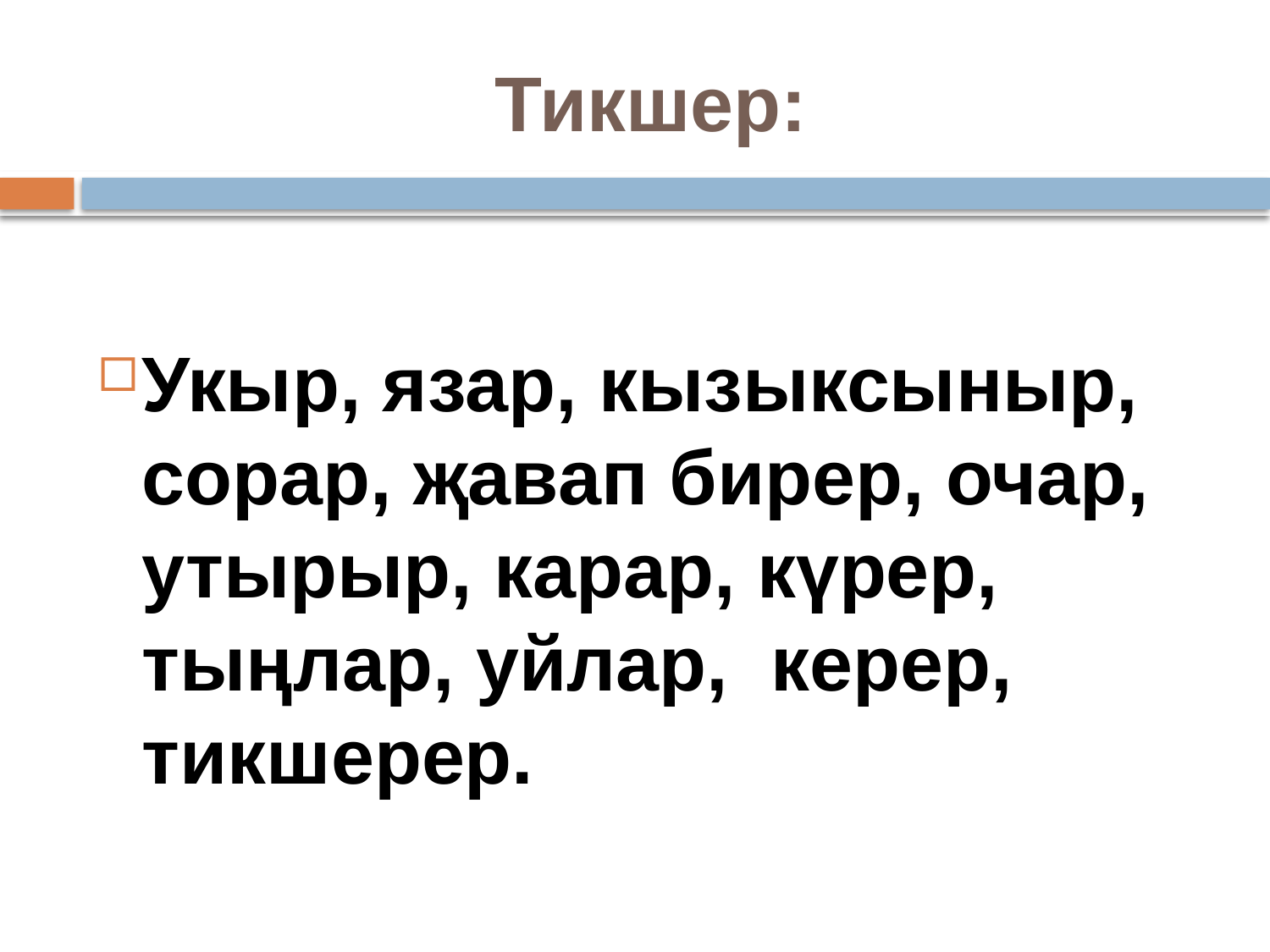

# Тикшер:

Укыр, язар, кызыксыныр, сорар, җавап бирер, очар, утырыр, карар, күрер, тыңлар, уйлар,  керер, тикшерер.